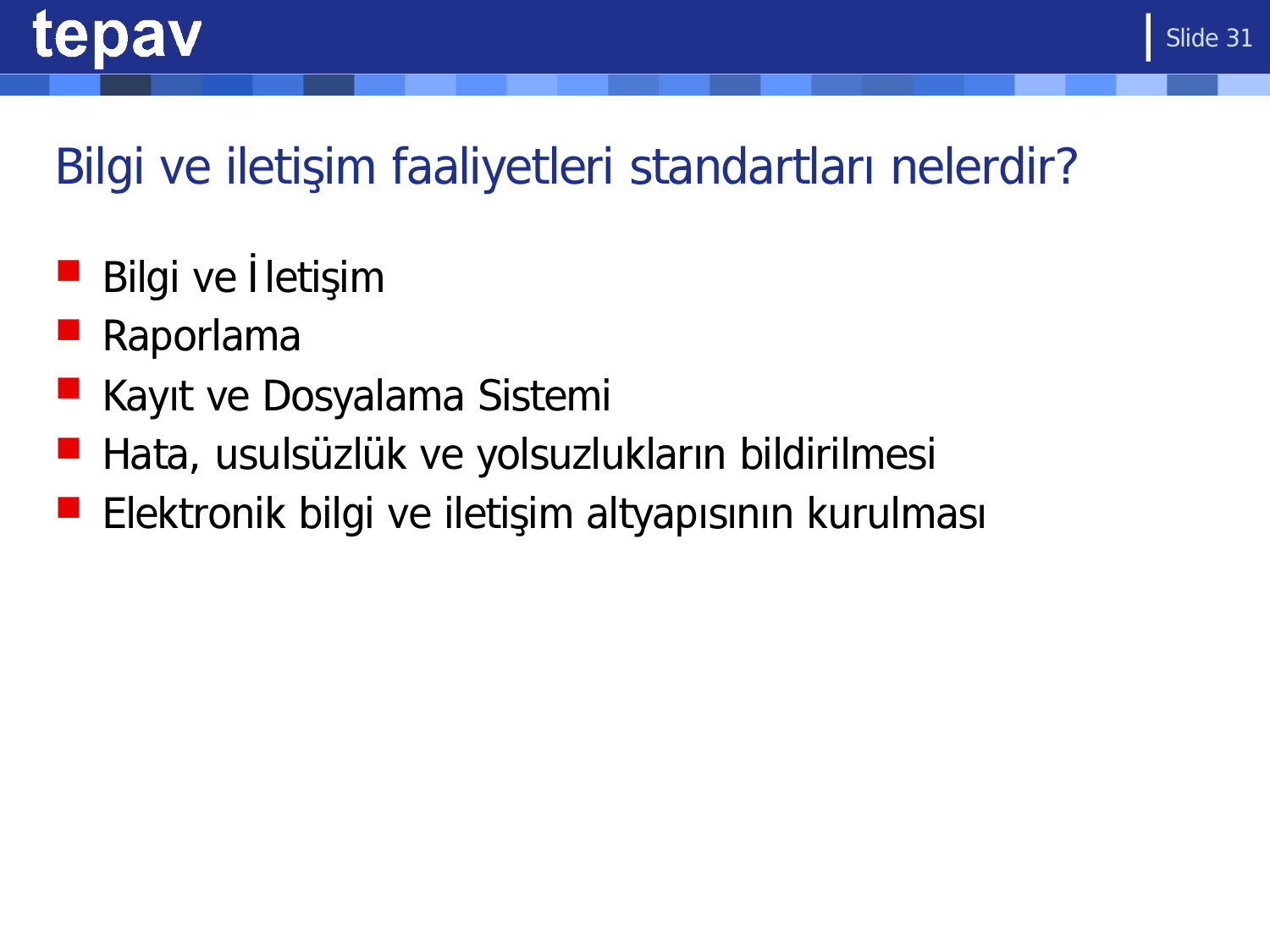

Slide 31
# Bilgi ve iletişim faaliyetleri standartları nelerdir?
Bilgi ve İletişim
Raporlama
Kayıt ve Dosyalama Sistemi
Hata, usulsüzlük ve yolsuzlukların bildirilmesi
Elektronik bilgi ve iletişim altyapısının kurulması